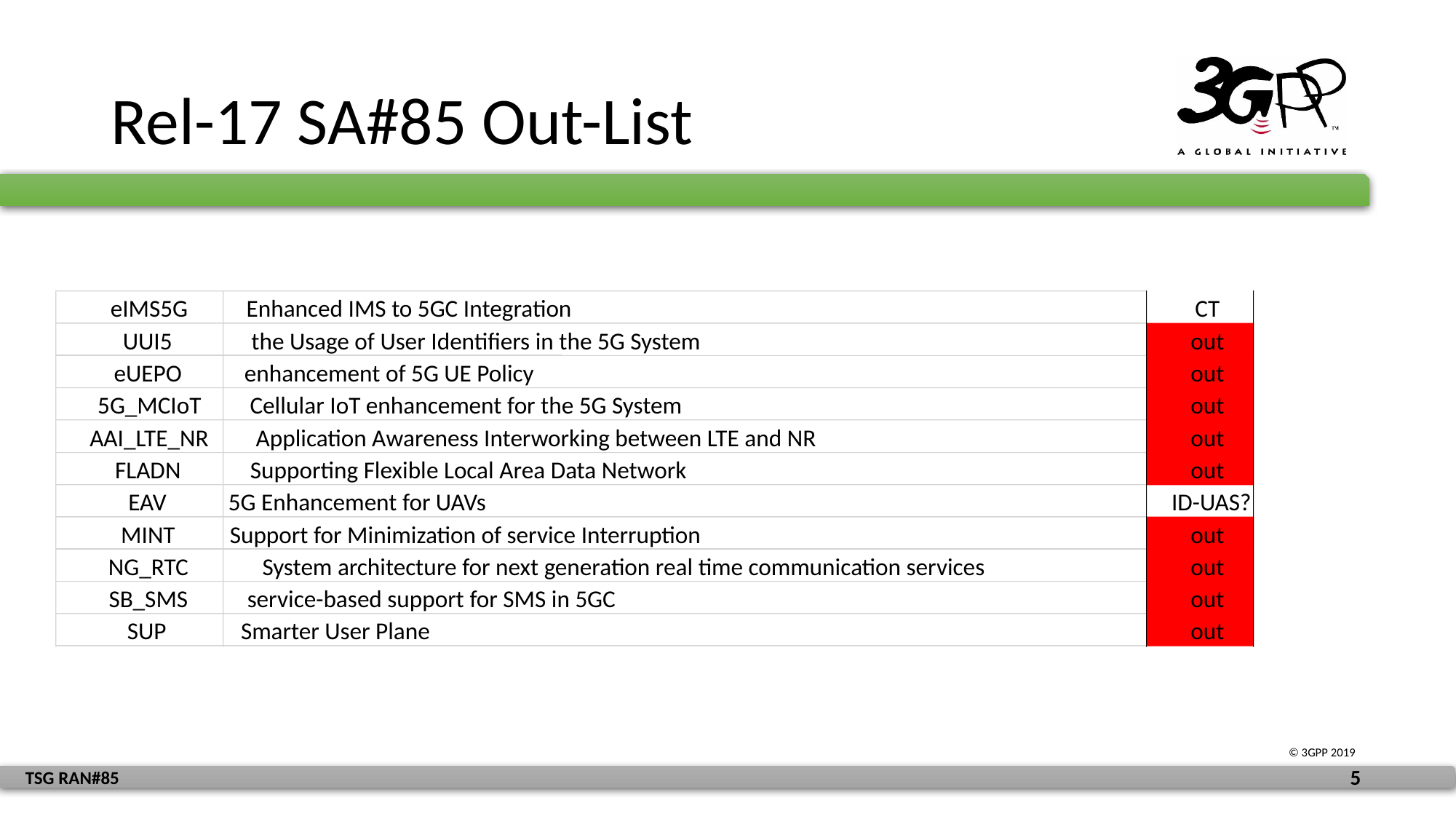

# Rel-17 SA#85 Out-List

eIMS5G
Enhanced IMS to 5GC Integration
CT

UUI5
the Usage of User Identifiers in the 5G System
out

eUEPO
enhancement of 5G UE Policy
out

5G_MCIoT
Cellular IoT enhancement for the 5G System
out

AAI_LTE_NR
Application Awareness Interworking between LTE and NR
out

FLADN
Supporting Flexible Local Area Data Network
out

EAV
5G Enhancement for UAVs
 ID-UAS?

MINT
Support for Minimization of service Interruption
out

NG_RTC
System architecture for next generation real time communication services
out

SB_SMS
service-based support for SMS in 5GC
out

SUP
Smarter User Plane
out